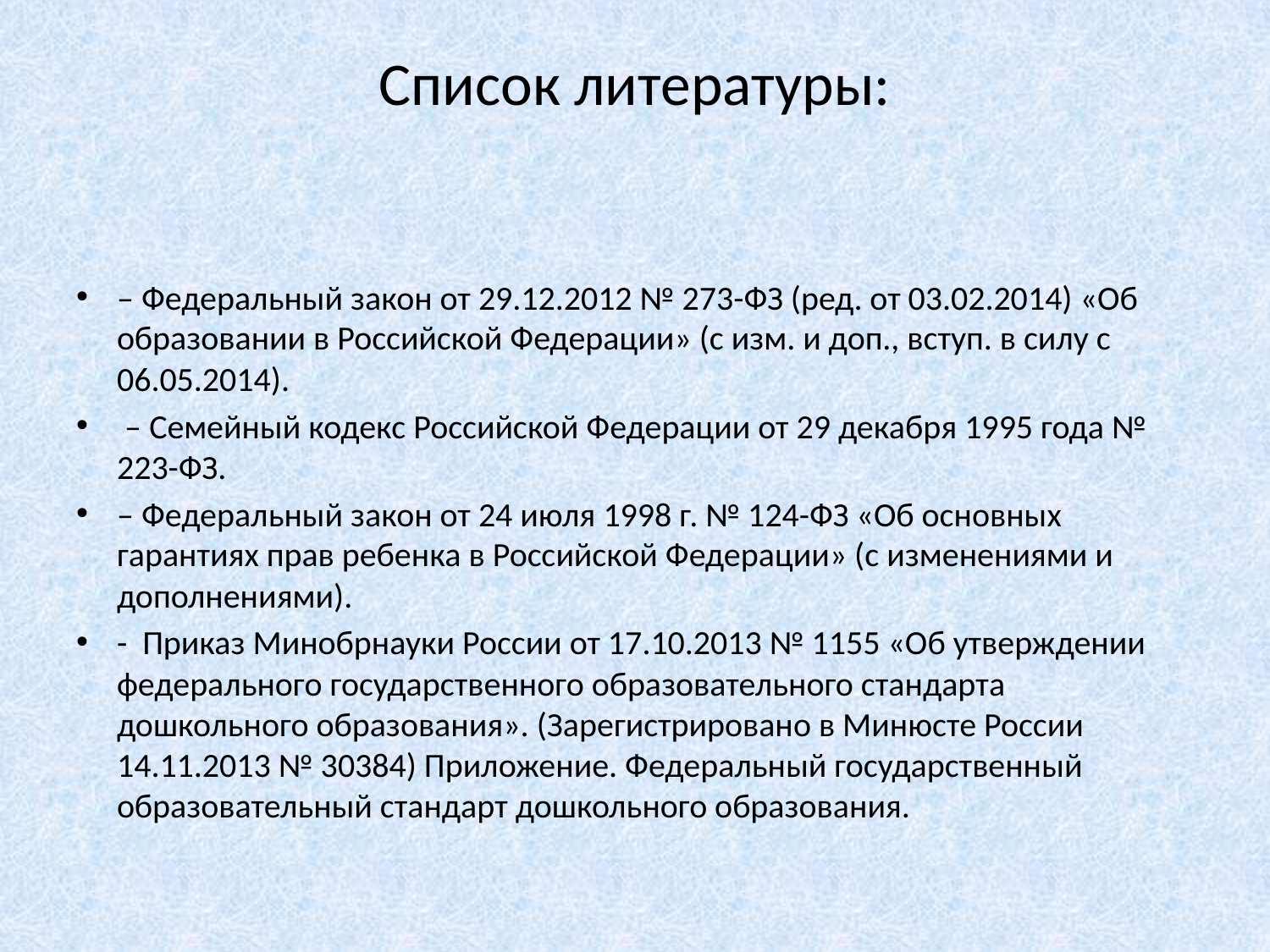

# Список литературы:

– Федеральный закон от 29.12.2012 № 273-ФЗ (ред. от 03.02.2014) «Об образовании в Российской Федерации» (с изм. и доп., вступ. в силу с 06.05.2014).
 – Семейный кодекс Российской Федерации от 29 декабря 1995 года № 223-ФЗ.
– Федеральный закон от 24 июля 1998 г. № 124-ФЗ «Об основных гарантиях прав ребенка в Российской Федерации» (с изменениями и дополнениями).
-  Приказ Минобрнауки России от 17.10.2013 № 1155 «Об утверждении федерального государственного образовательного стандарта дошкольного образования». (Зарегистрировано в Минюсте России 14.11.2013 № 30384) Приложение. Федеральный государственный образовательный стандарт дошкольного образования.